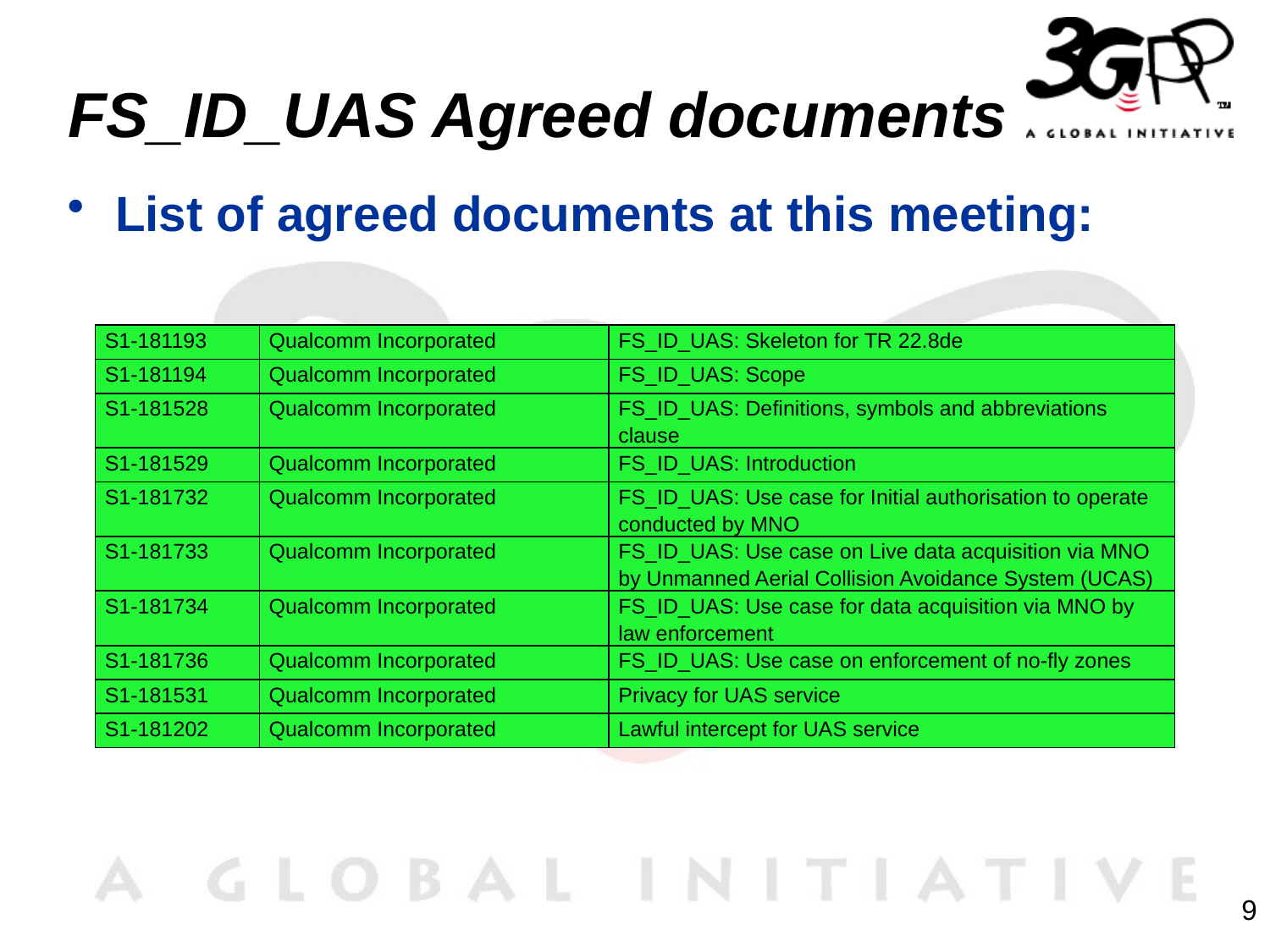

# FS_ID_UAS Agreed documents
List of agreed documents at this meeting:

| S1-181193 | Qualcomm Incorporated | FS\_ID\_UAS: Skeleton for TR 22.8de |
| --- | --- | --- |
| S1-181194 | Qualcomm Incorporated | FS\_ID\_UAS: Scope |
| S1-181528 | Qualcomm Incorporated | FS\_ID\_UAS: Definitions, symbols and abbreviations clause |
| S1-181529 | Qualcomm Incorporated | FS\_ID\_UAS: Introduction |
| S1-181732 | Qualcomm Incorporated | FS\_ID\_UAS: Use case for Initial authorisation to operate conducted by MNO |
| S1-181733 | Qualcomm Incorporated | FS\_ID\_UAS: Use case on Live data acquisition via MNO by Unmanned Aerial Collision Avoidance System (UCAS) |
| S1-181734 | Qualcomm Incorporated | FS\_ID\_UAS: Use case for data acquisition via MNO by law enforcement |
| S1-181736 | Qualcomm Incorporated | FS\_ID\_UAS: Use case on enforcement of no-fly zones |
| S1-181531 | Qualcomm Incorporated | Privacy for UAS service |
| S1-181202 | Qualcomm Incorporated | Lawful intercept for UAS service |
9